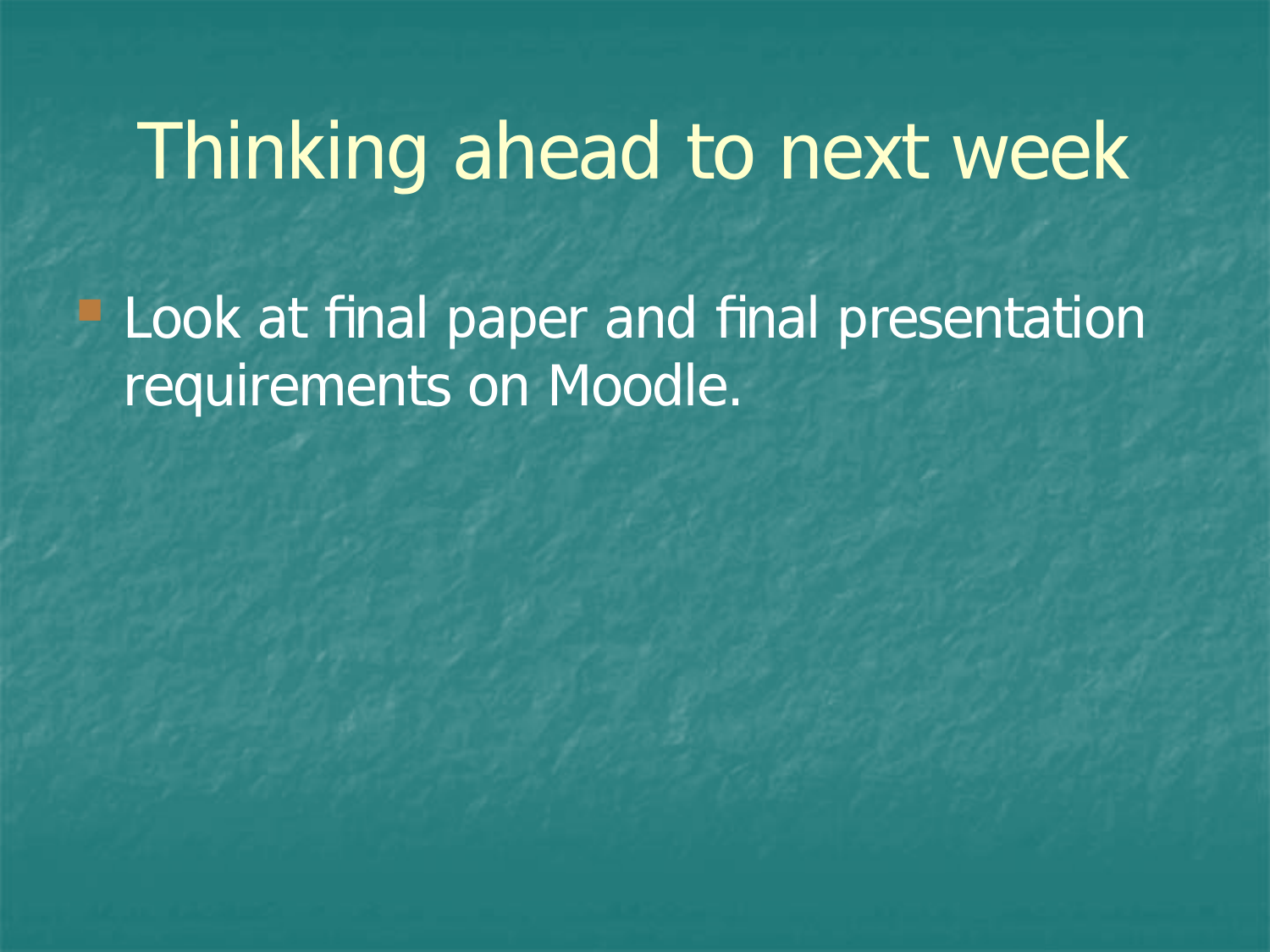

# Thinking ahead to next week
Look at final paper and final presentation requirements on Moodle.